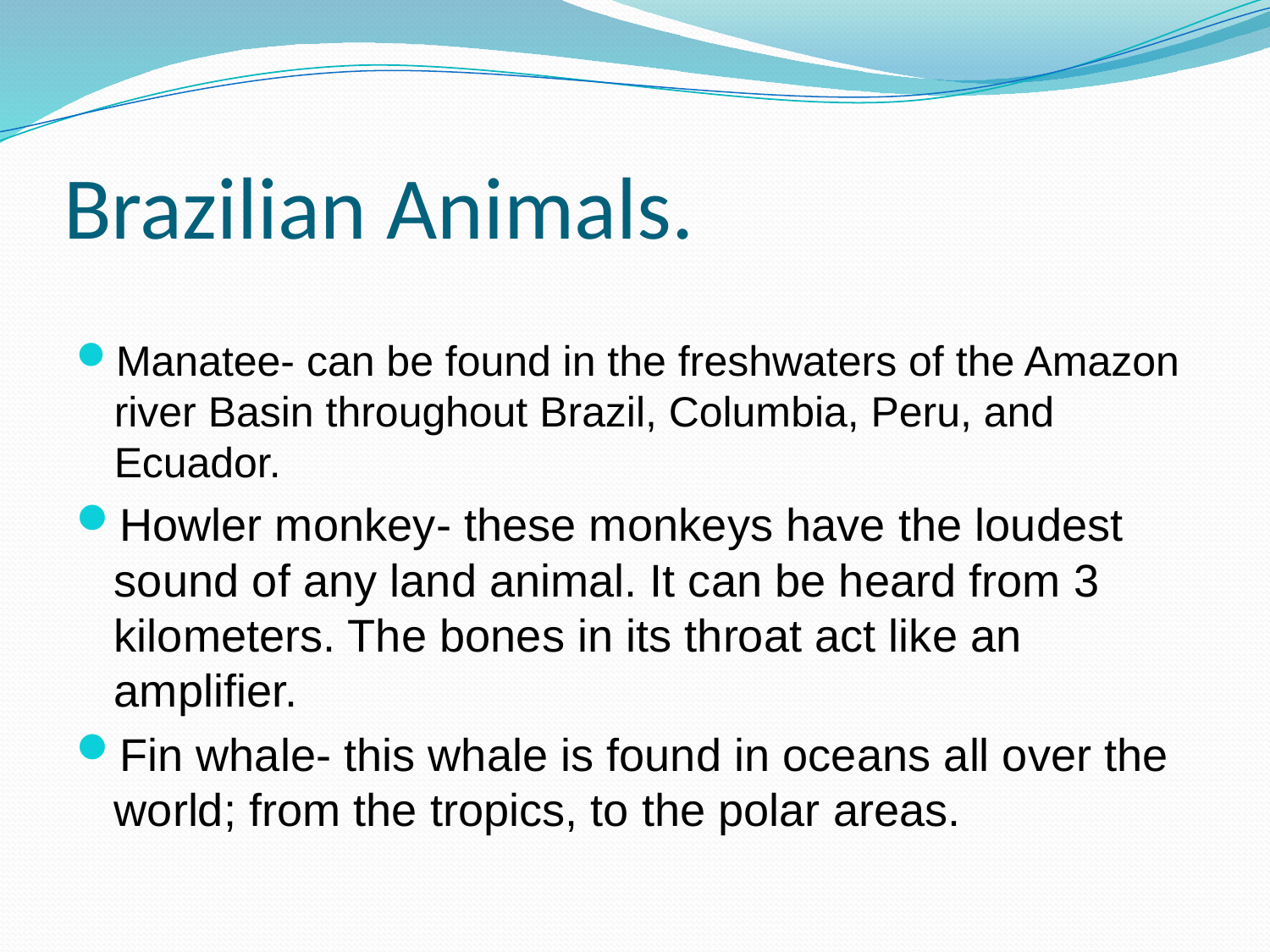

# Brazilian Animals.

Manatee- can be found in the freshwaters of the Amazon river Basin throughout Brazil, Columbia, Peru, and Ecuador.
Howler monkey- these monkeys have the loudest sound of any land animal. It can be heard from 3 kilometers. The bones in its throat act like an amplifier.
Fin whale- this whale is found in oceans all over the world; from the tropics, to the polar areas.